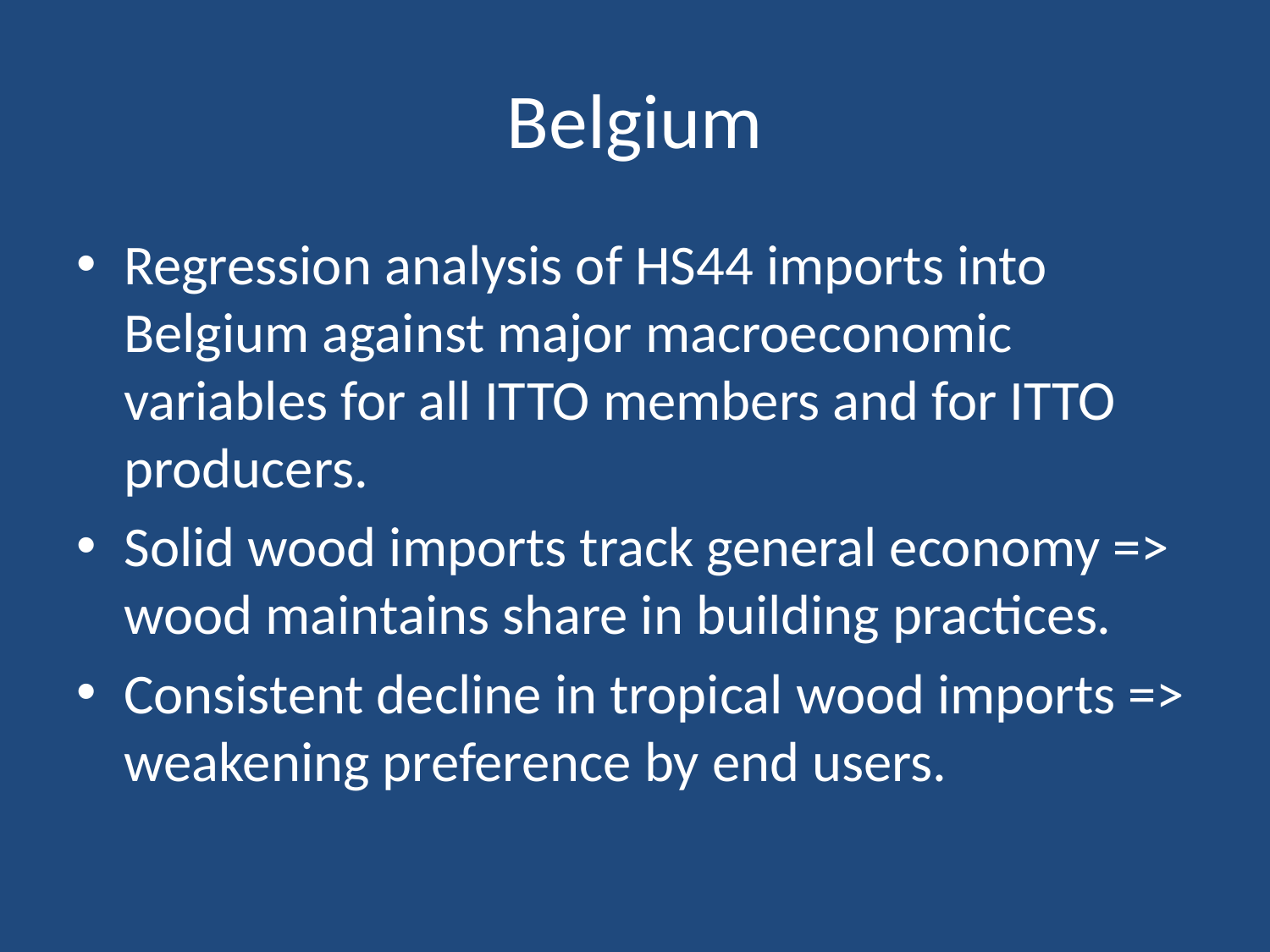

# Belgium
Regression analysis of HS44 imports into Belgium against major macroeconomic variables for all ITTO members and for ITTO producers.
Solid wood imports track general economy => wood maintains share in building practices.
Consistent decline in tropical wood imports => weakening preference by end users.